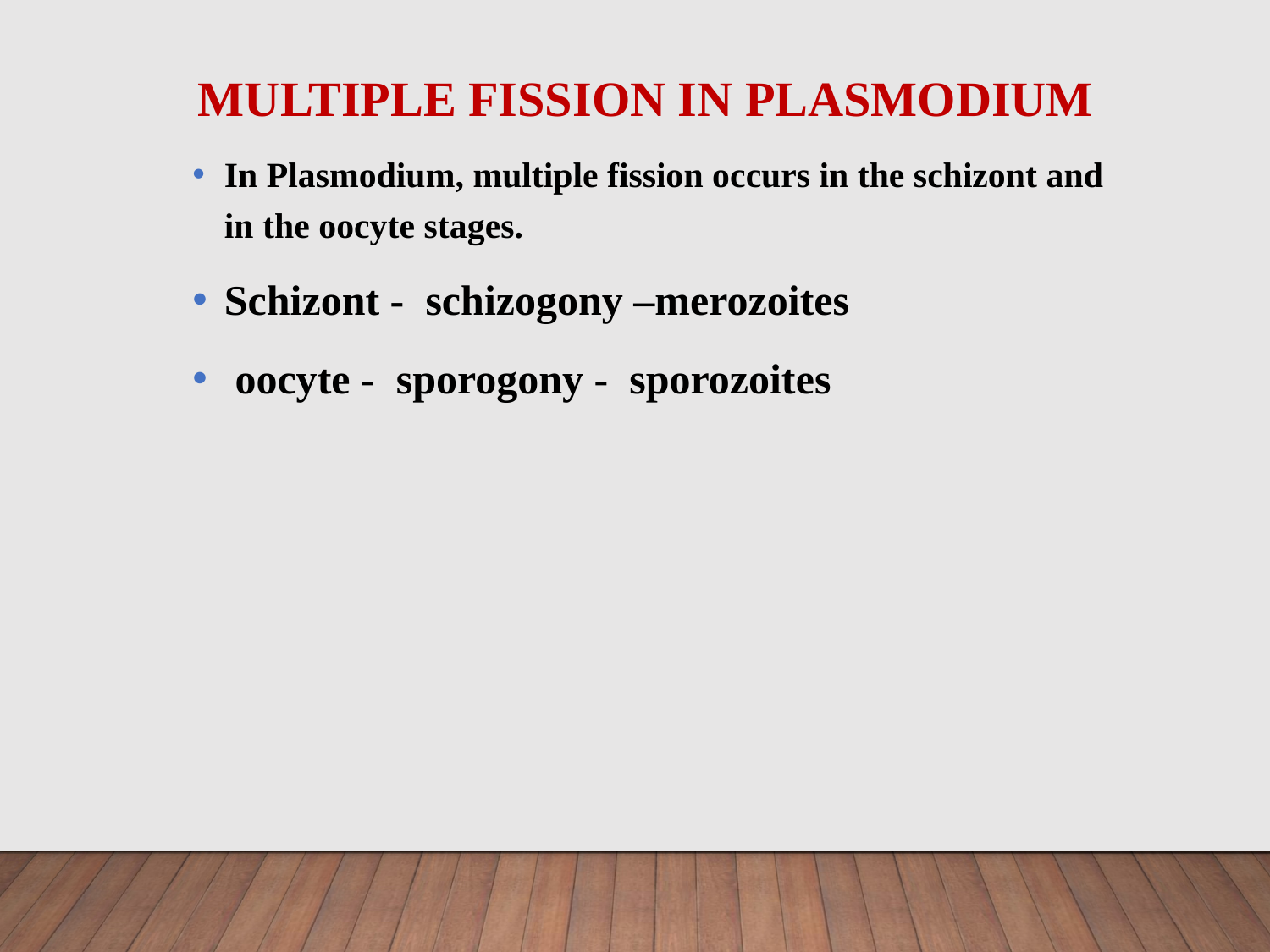

# MULTIPLE FISSION IN PLASMODIUM
In Plasmodium, multiple fission occurs in the schizont and in the oocyte stages.
Schizont -  schizogony –merozoites
 oocyte -  sporogony -  sporozoites